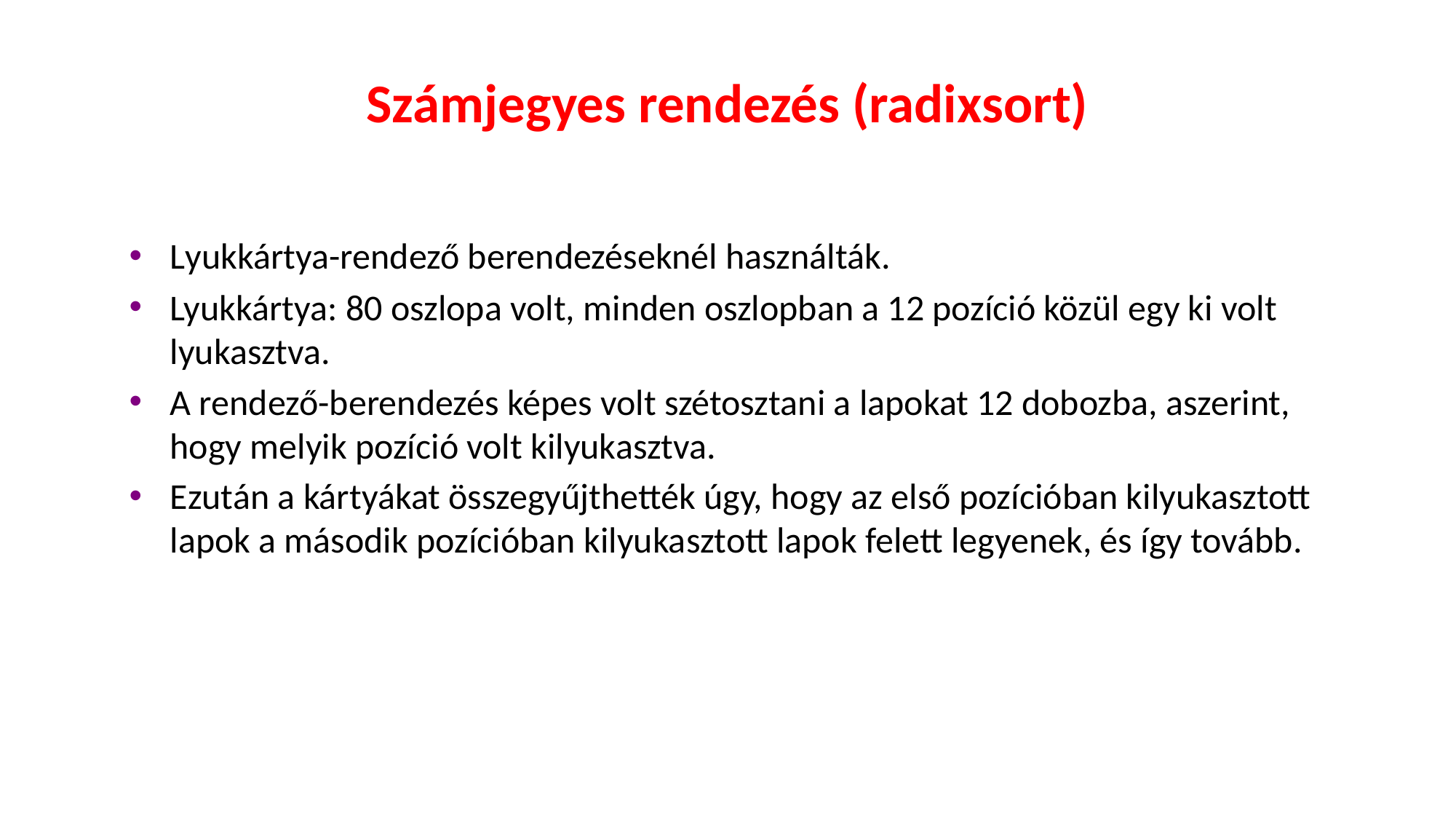

# Számjegyes rendezés (radixsort)
Lyukkártya-rendező berendezéseknél használták.
Lyukkártya: 80 oszlopa volt, minden oszlopban a 12 pozíció közül egy ki volt lyukasztva.
A rendező-berendezés képes volt szétosztani a lapokat 12 dobozba, aszerint, hogy melyik pozíció volt kilyukasztva.
Ezután a kártyákat összegyűjthették úgy, hogy az első pozícióban kilyukasztott lapok a második pozícióban kilyukasztott lapok felett legyenek, és így tovább.